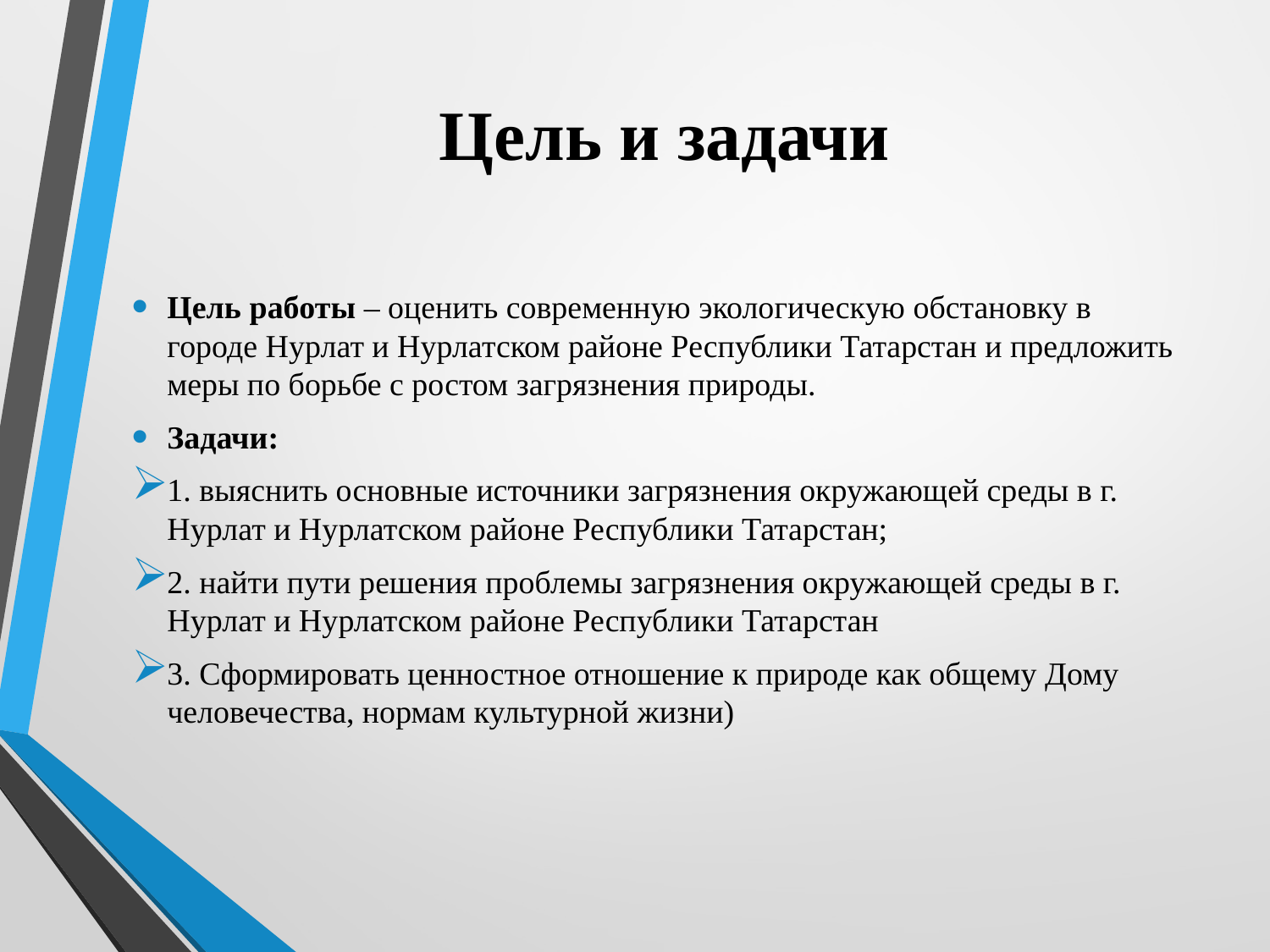

# Цель и задачи
Цель работы – оценить современную экологическую обстановку в городе Нурлат и Нурлатском районе Республики Татарстан и предложить меры по борьбе с ростом загрязнения природы.
Задачи:
1. выяснить основные источники загрязнения окружающей среды в г. Нурлат и Нурлатском районе Республики Татарстан;
2. найти пути решения проблемы загрязнения окружающей среды в г. Нурлат и Нурлатском районе Республики Татарстан
3. Сформировать ценностное отношение к природе как общему Дому человечества, нормам культурной жизни)